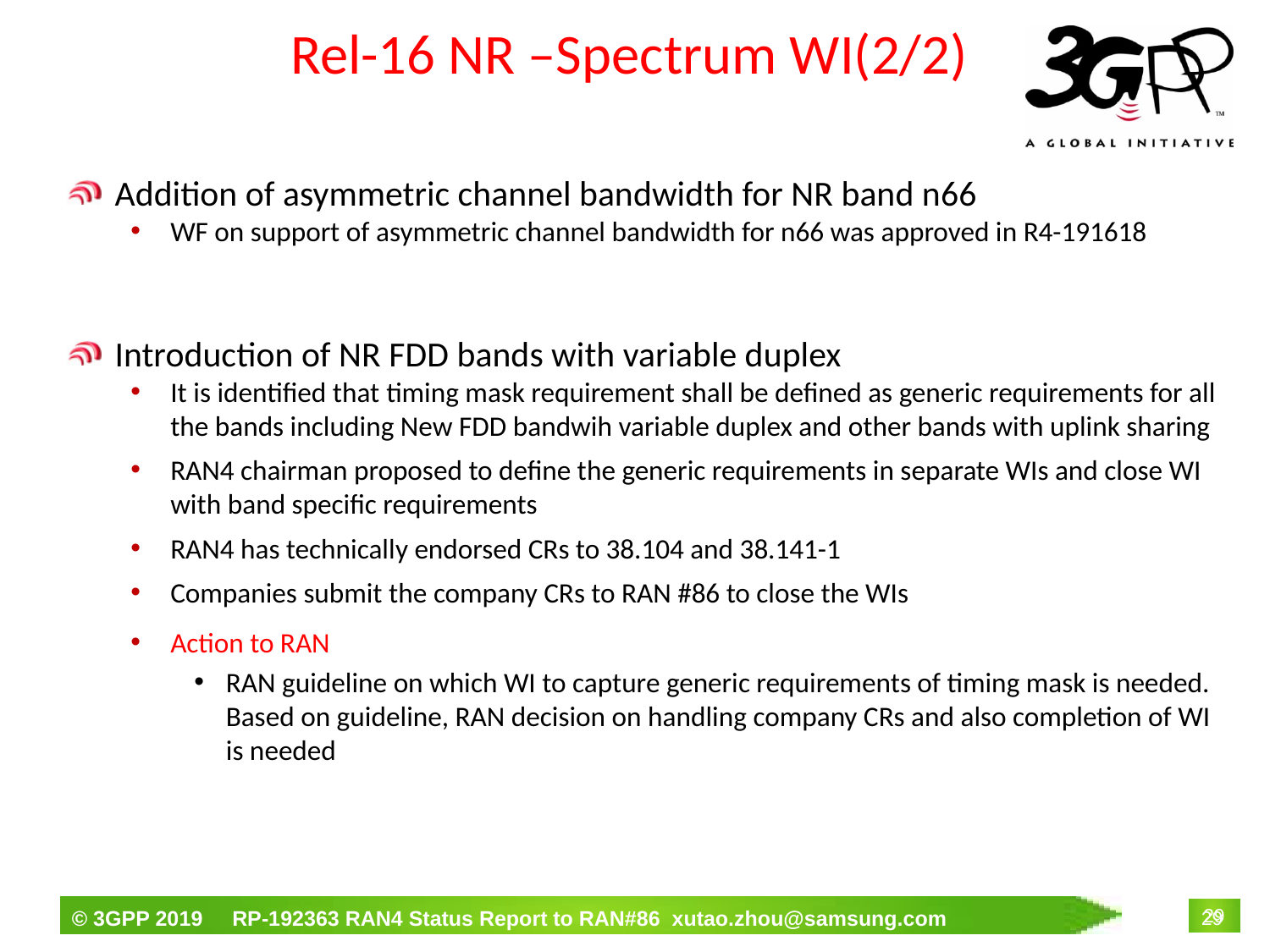

# Rel-16 NR –Spectrum WI(2/2)
Addition of asymmetric channel bandwidth for NR band n66
WF on support of asymmetric channel bandwidth for n66 was approved in R4-191618

Introduction of NR FDD bands with variable duplex
It is identified that timing mask requirement shall be defined as generic requirements for all the bands including New FDD bandwih variable duplex and other bands with uplink sharing
RAN4 chairman proposed to define the generic requirements in separate WIs and close WI with band specific requirements
RAN4 has technically endorsed CRs to 38.104 and 38.141-1
Companies submit the company CRs to RAN #86 to close the WIs
Action to RAN
RAN guideline on which WI to capture generic requirements of timing mask is needed. Based on guideline, RAN decision on handling company CRs and also completion of WI is needed

29